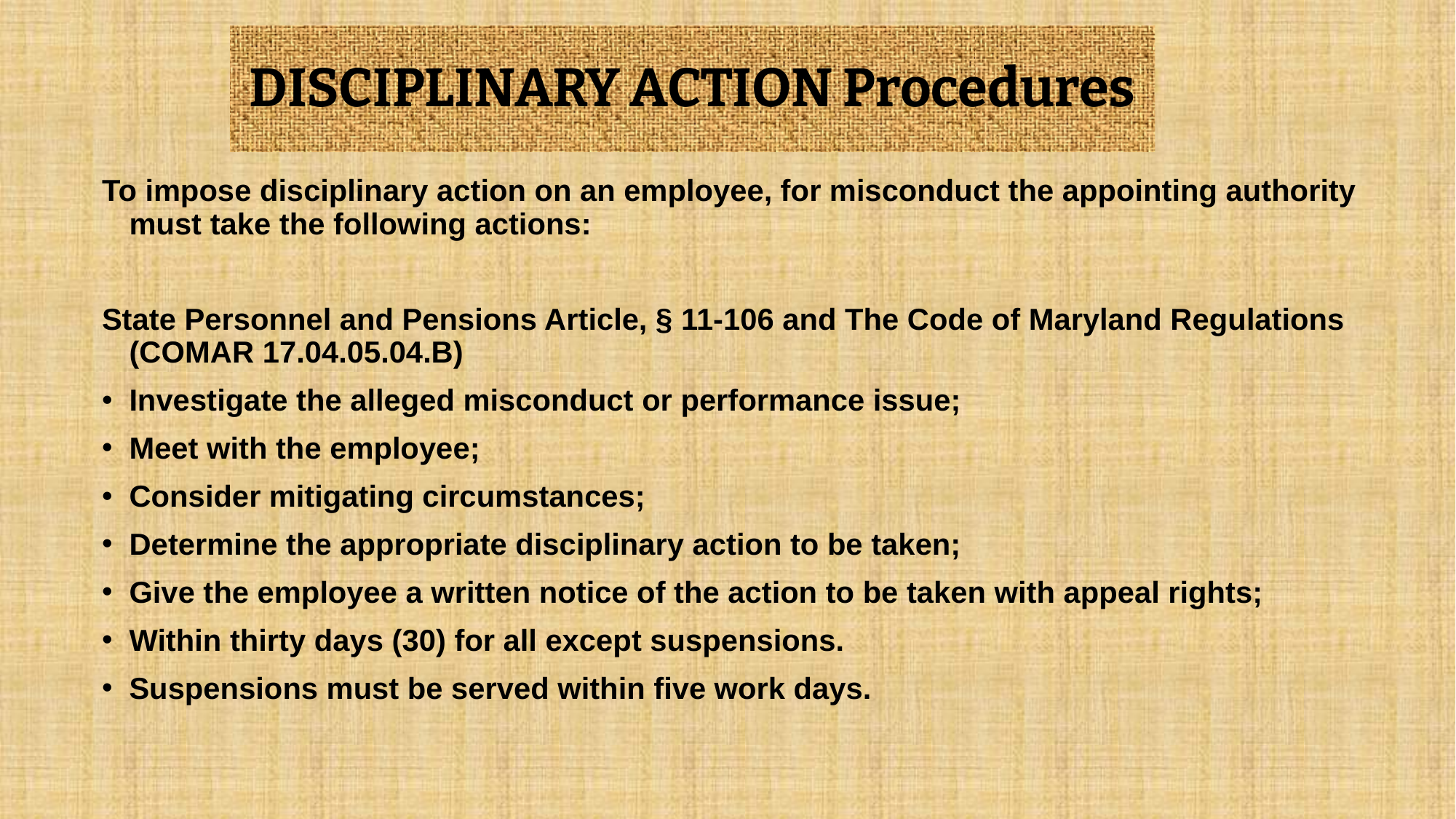

# DISCIPLINARY ACTION Procedures

To impose disciplinary action on an employee, for misconduct the appointing authority must take the following actions:

State Personnel and Pensions Article, § 11-106 and The Code of Maryland Regulations (COMAR 17.04.05.04.B)
Investigate the alleged misconduct or performance issue;
Meet with the employee;
Consider mitigating circumstances;
Determine the appropriate disciplinary action to be taken;
Give the employee a written notice of the action to be taken with appeal rights;
Within thirty days (30) for all except suspensions.
Suspensions must be served within five work days.